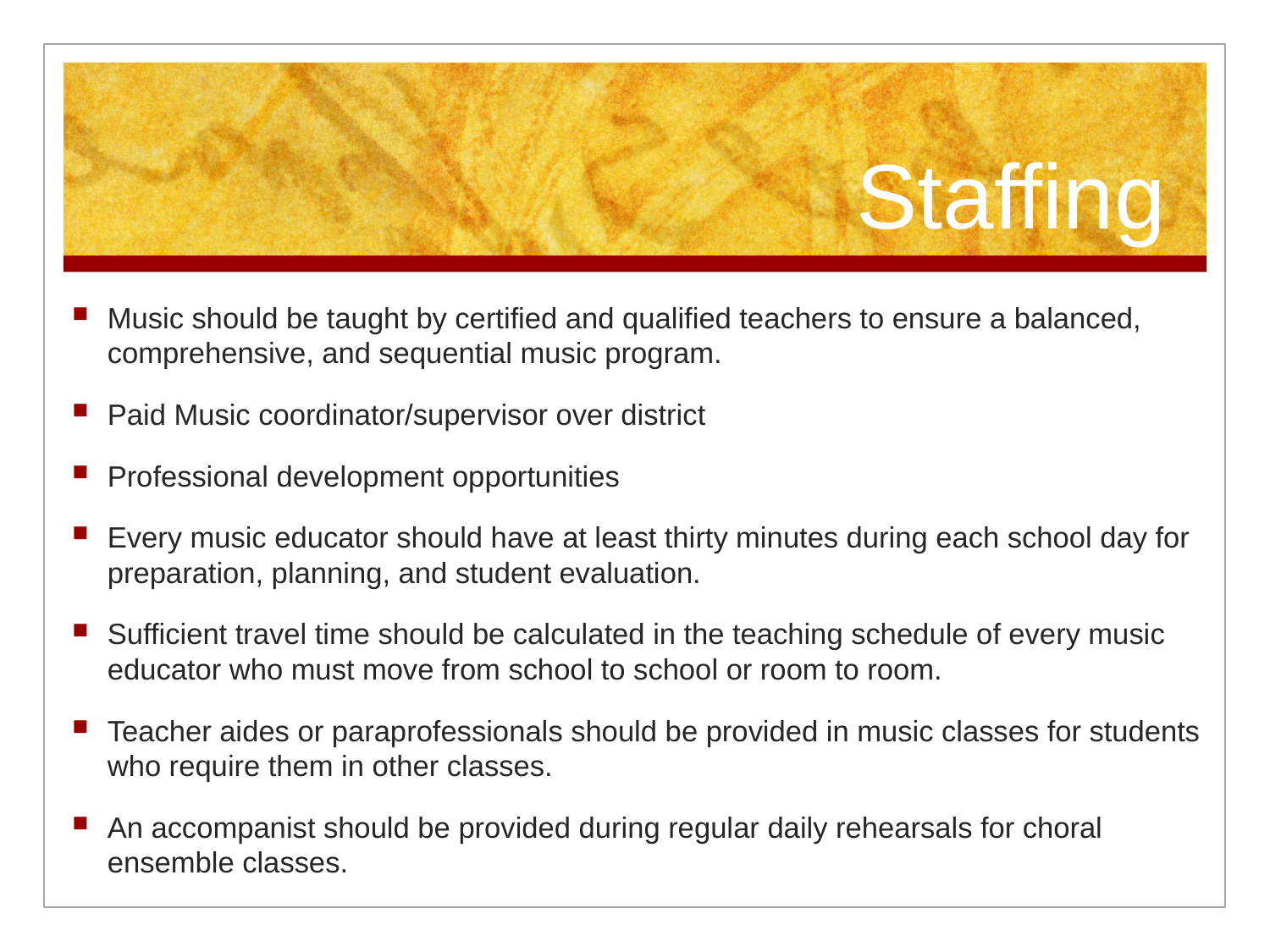

# Staffing
Music should be taught by certified and qualified teachers to ensure a balanced, comprehensive, and sequential music program.
Paid Music coordinator/supervisor over district
Professional development opportunities
Every music educator should have at least thirty minutes during each school day for preparation, planning, and student evaluation.
Sufficient travel time should be calculated in the teaching schedule of every music educator who must move from school to school or room to room.
Teacher aides or paraprofessionals should be provided in music classes for students who require them in other classes.
An accompanist should be provided during regular daily rehearsals for choral ensemble classes.